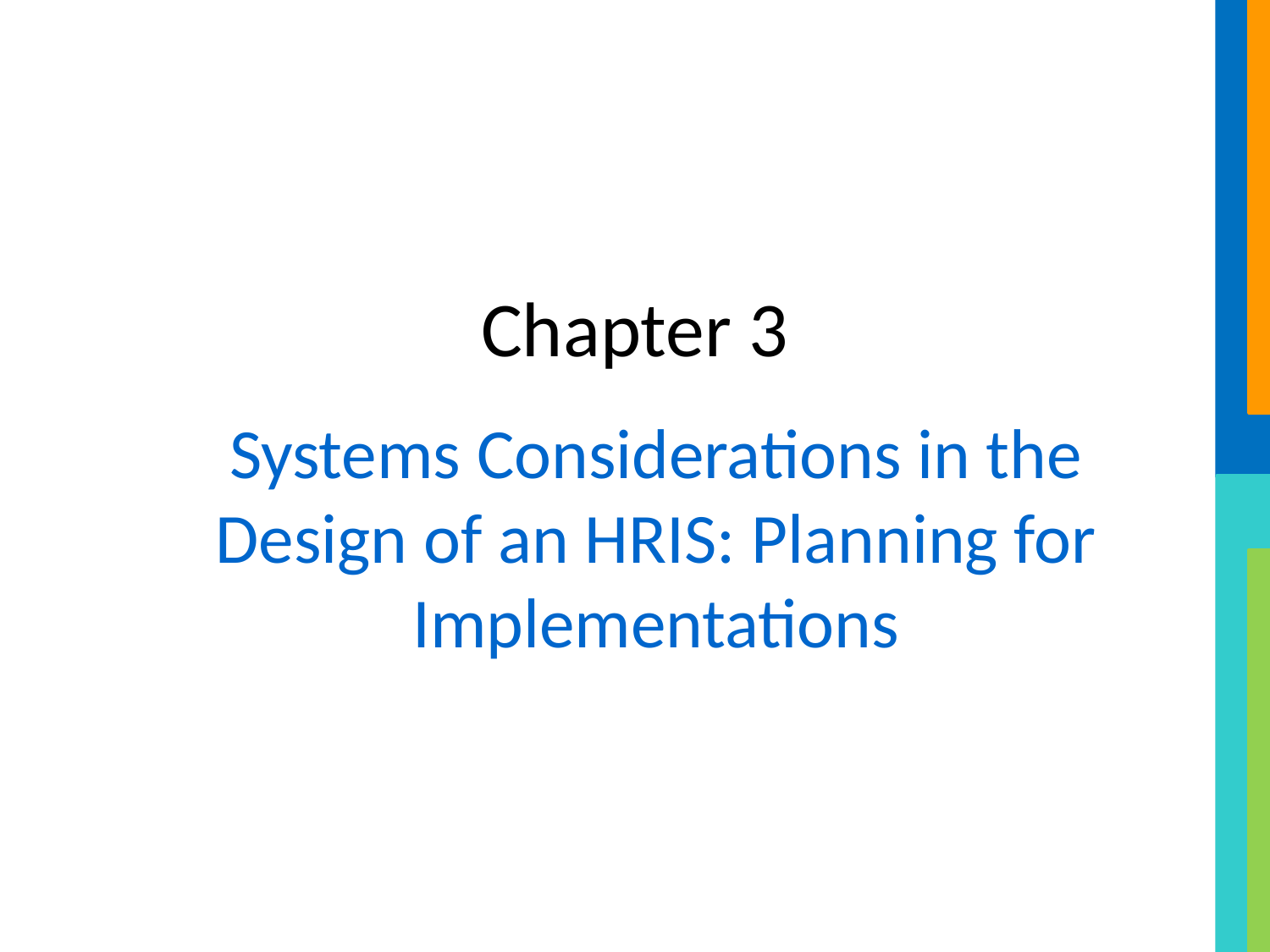

# Chapter 3
Systems Considerations in the Design of an HRIS: Planning for Implementations